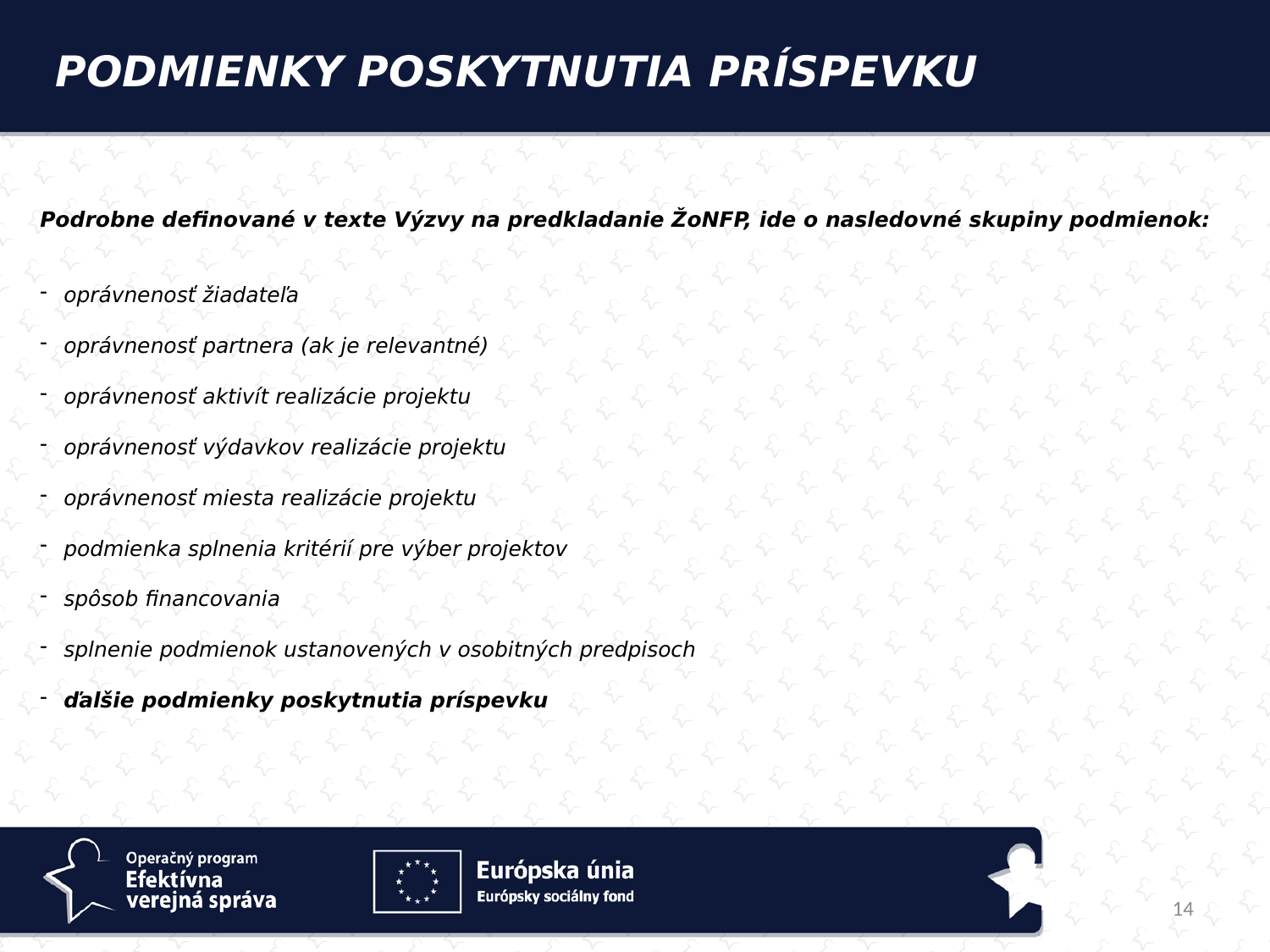

Podmienky poskytnutia príspevku

Podrobne definované v texte Výzvy na predkladanie ŽoNFP, ide o nasledovné skupiny podmienok:

oprávnenosť žiadateľa
oprávnenosť partnera (ak je relevantné)
oprávnenosť aktivít realizácie projektu
oprávnenosť výdavkov realizácie projektu
oprávnenosť miesta realizácie projektu
podmienka splnenia kritérií pre výber projektov
spôsob financovania
splnenie podmienok ustanovených v osobitných predpisoch
ďalšie podmienky poskytnutia príspevku

14